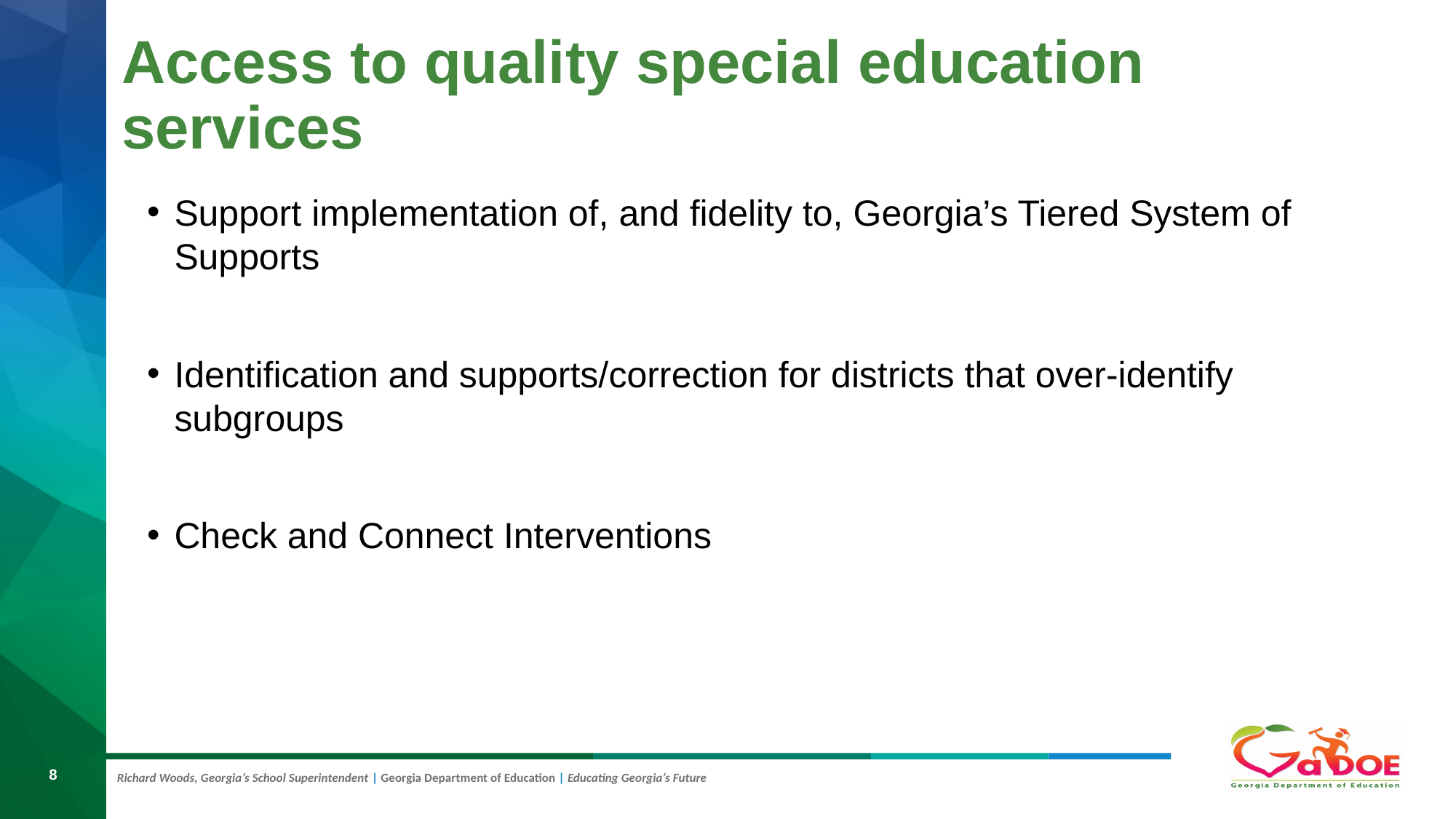

Access to quality special education services
Support implementation of, and fidelity to, Georgia’s Tiered System of Supports

Identification and supports/correction for districts that over-identify subgroups

Check and Connect Interventions